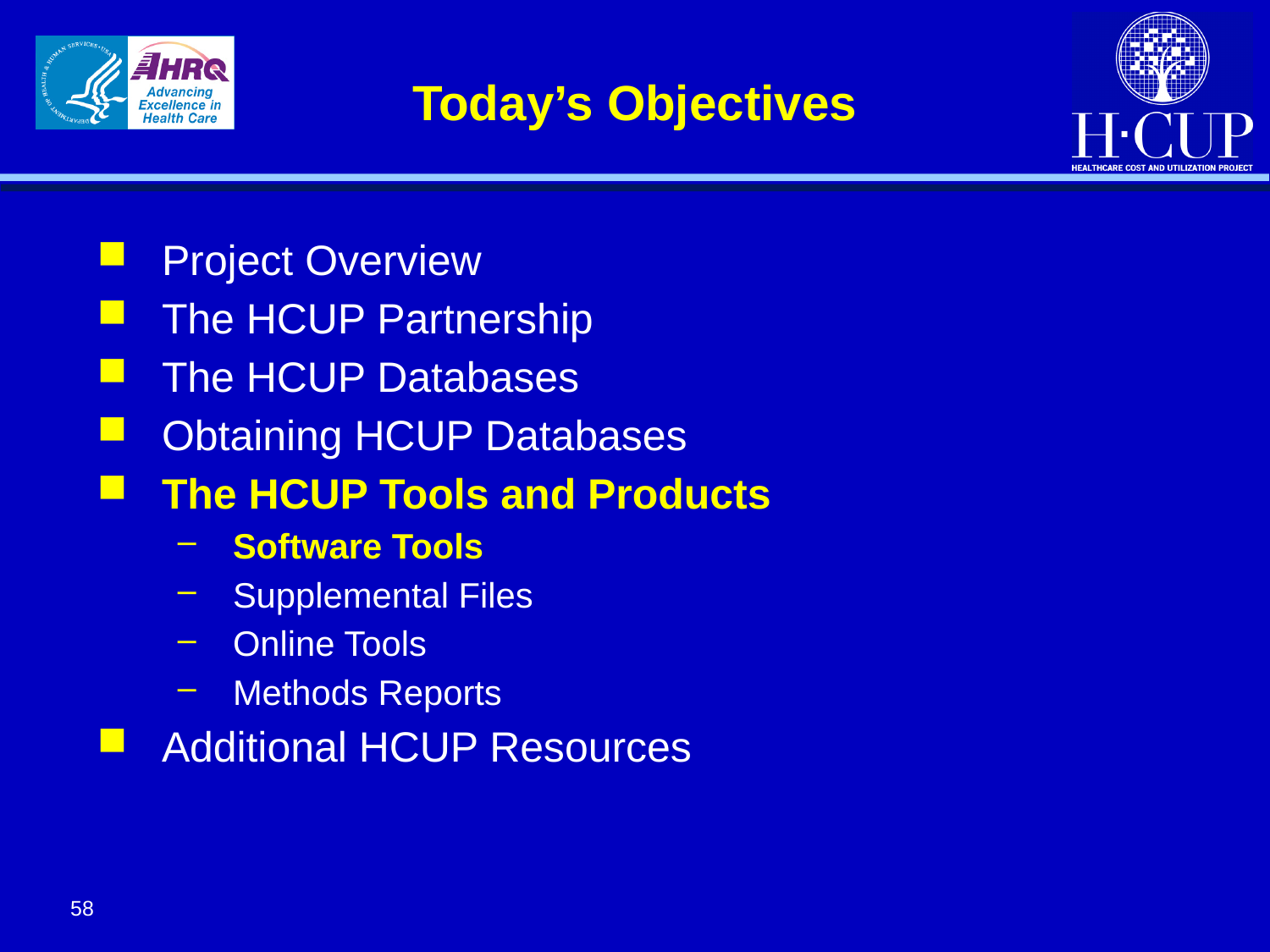

# Today’s Objectives
Project Overview
The HCUP Partnership
The HCUP Databases
Obtaining HCUP Databases
The HCUP Tools and Products
Software Tools
Supplemental Files
Online Tools
Methods Reports
Additional HCUP Resources
58